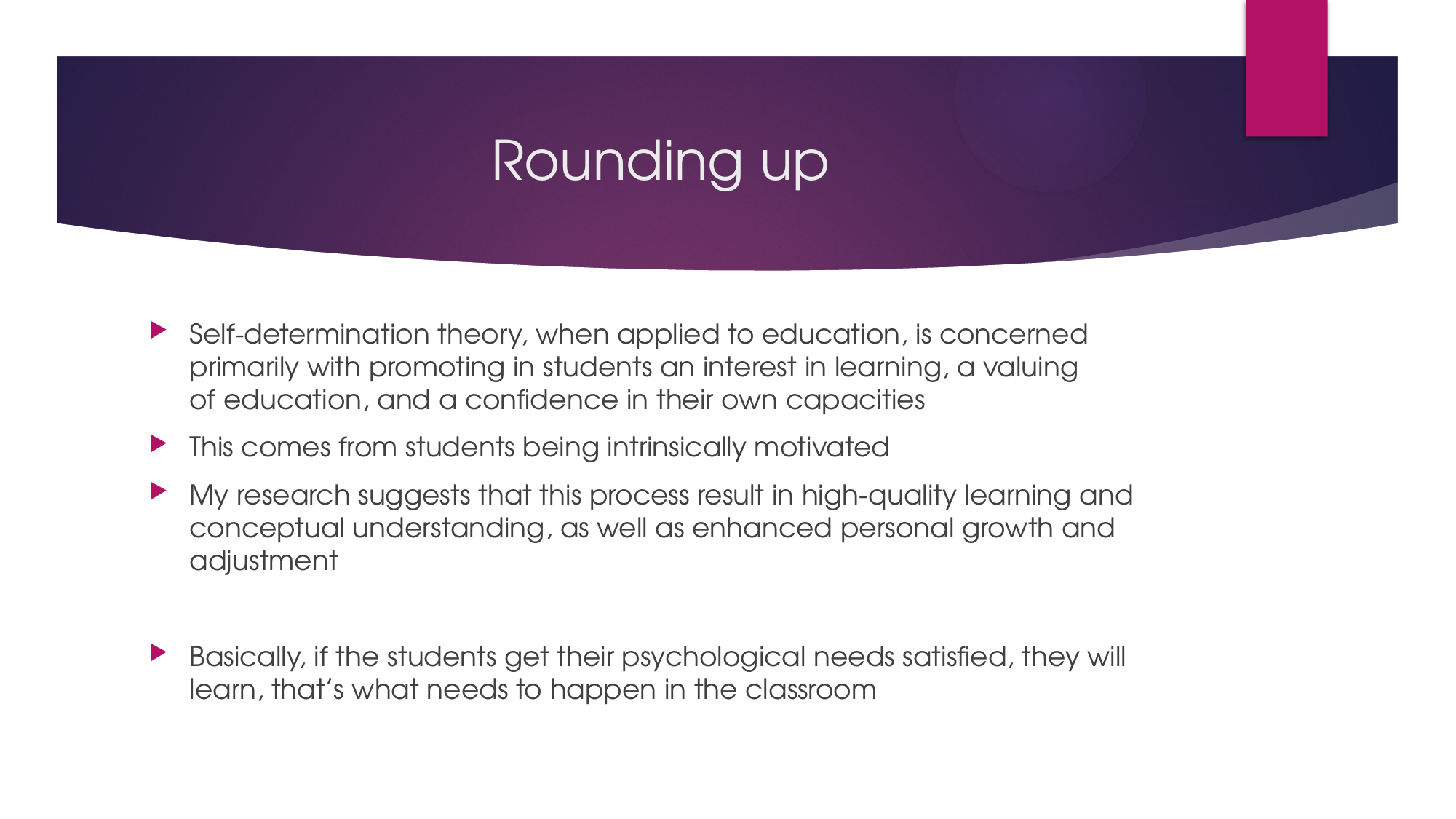

# Rounding up
Self-determination theory, when applied to education, is concerned primarily with promoting in students an interest in learning, a valuing of education, and a confidence in their own capacities
This comes from students being intrinsically motivated
My research suggests that this process result in high-quality learning and conceptual understanding, as well as enhanced personal growth and adjustment

Basically, if the students get their psychological needs satisfied, they will learn, that’s what needs to happen in the classroom